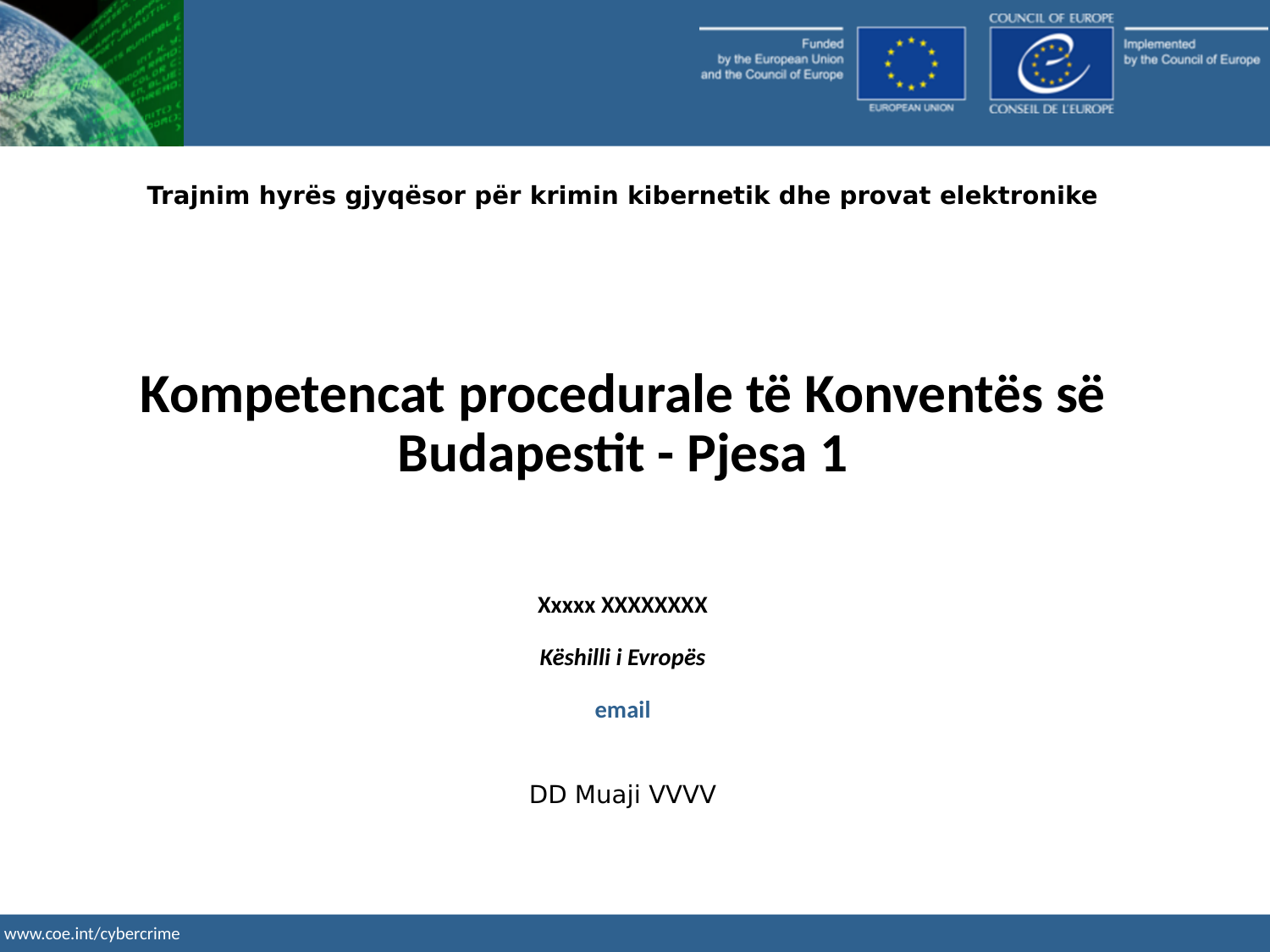

Trajnim hyrës gjyqësor për krimin kibernetik dhe provat elektronike

Kompetencat procedurale të Konventës së Budapestit - Pjesa 1

Xxxxx XXXXXXXX

Këshilli i Evropës

email

DD Muaji VVVV